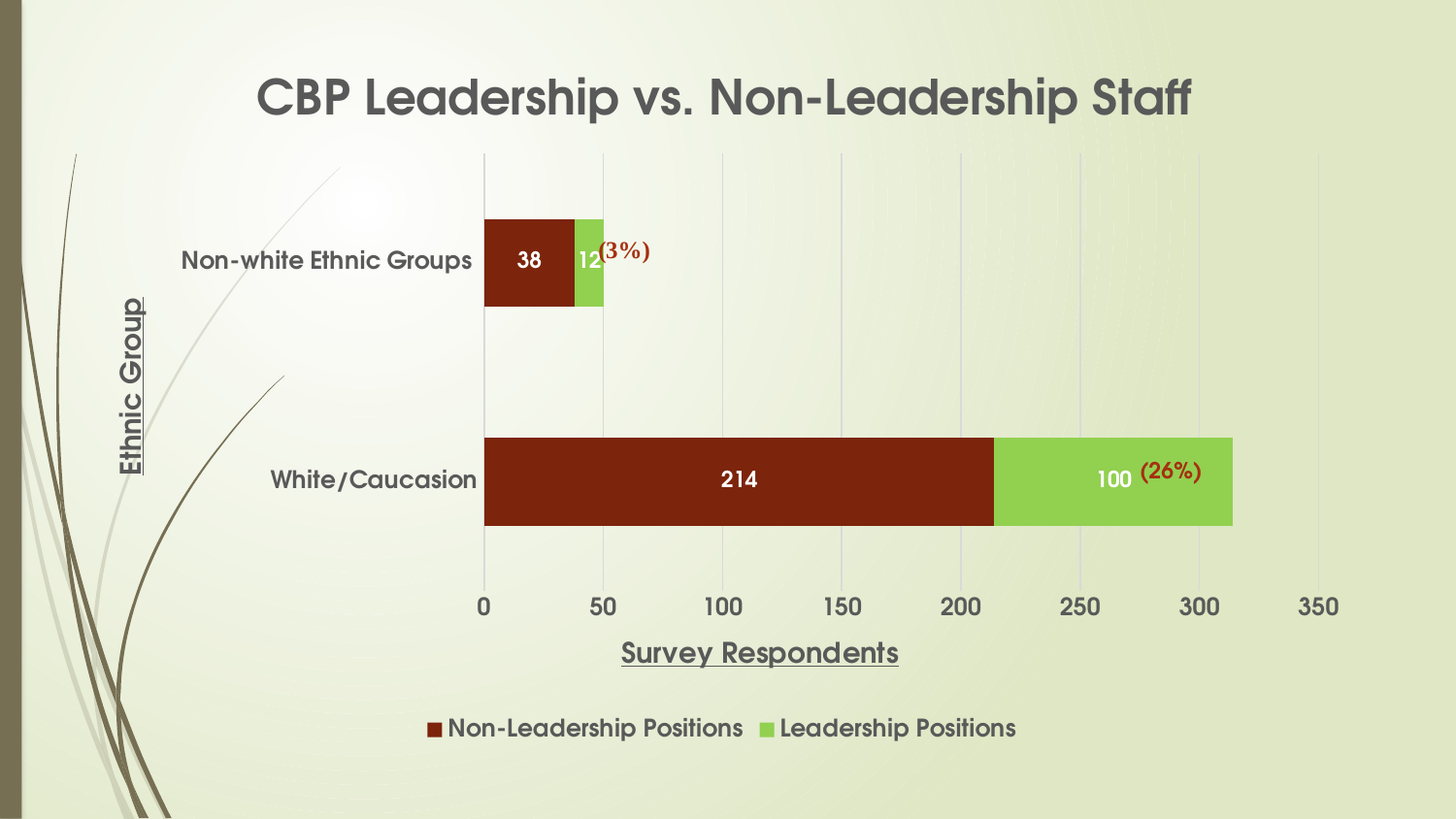

### Chart: CBP Leadership vs. Non-Leadership Staff

| Category | Non-Leadership Positions | Leadership Positions  |
|---|---|---|
| White/Caucasion | 214.0 | 100.0 |
| Non-white Ethnic Groups  | 38.0 | 12.0 |
(26%)